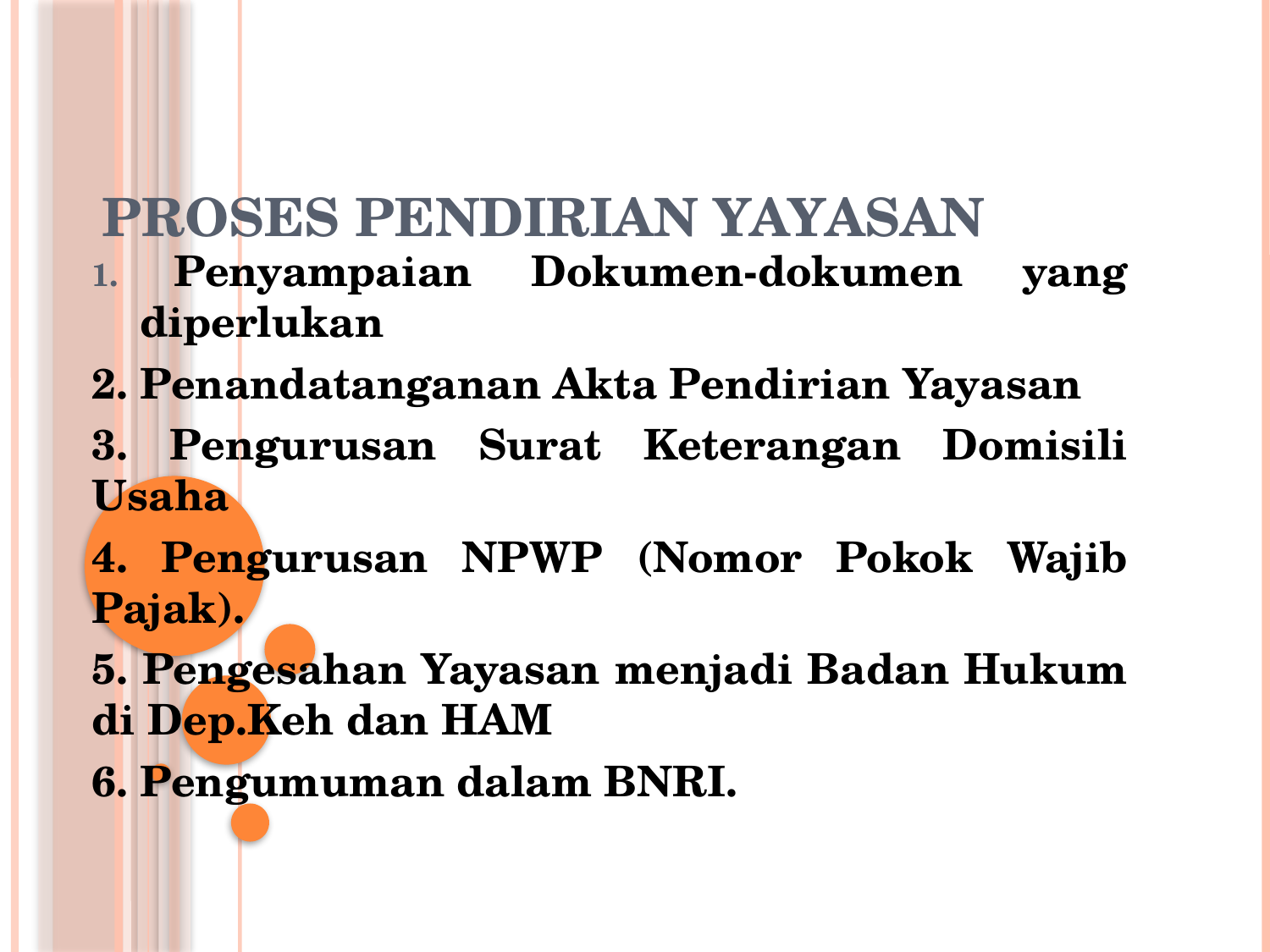

# PROSES PENDIRIAN YAYASAN
1. Penyampaian Dokumen-dokumen yang diperlukan
2. Penandatanganan Akta Pendirian Yayasan
3. Pengurusan Surat Keterangan Domisili Usaha
4. Pengurusan NPWP (Nomor Pokok Wajib Pajak).
5. Pengesahan Yayasan menjadi Badan Hukum di Dep.Keh dan HAM
6. Pengumuman dalam BNRI.